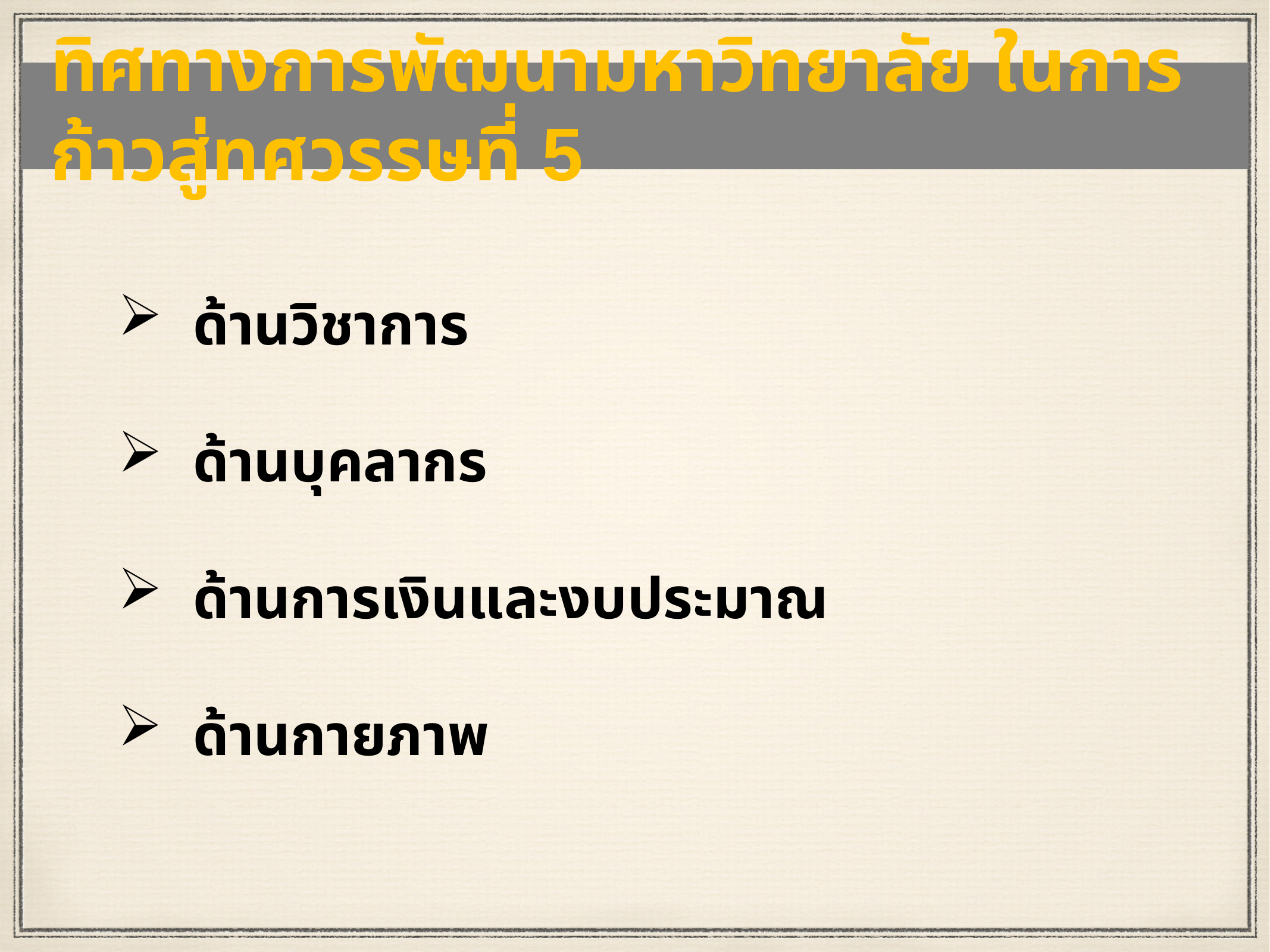

ทิศทางการพัฒนามหาวิทยาลัย ในการก้าวสู่ทศวรรษที่ 5

  ด้านวิชาการ

  ด้านบุคลากร

  ด้านการเงินและงบประมาณ

  ด้านกายภาพ